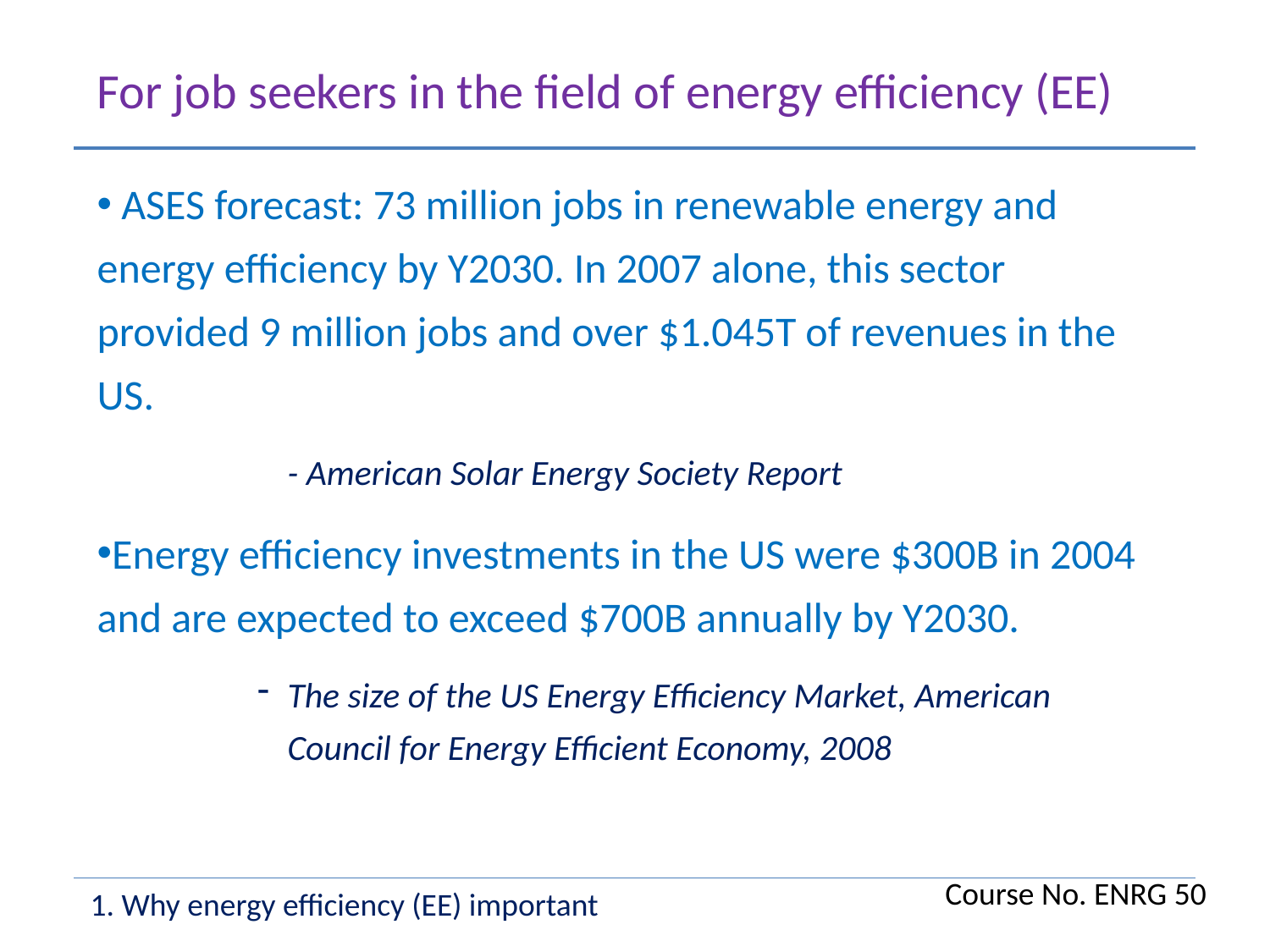

For job seekers in the field of energy efficiency (EE)
 ASES forecast: 73 million jobs in renewable energy and energy efficiency by Y2030. In 2007 alone, this sector provided 9 million jobs and over $1.045T of revenues in the US.
- American Solar Energy Society Report
Energy efficiency investments in the US were $300B in 2004 and are expected to exceed $700B annually by Y2030.
The size of the US Energy Efficiency Market, American Council for Energy Efficient Economy, 2008
Course No. ENRG 50
1. Why energy efficiency (EE) important